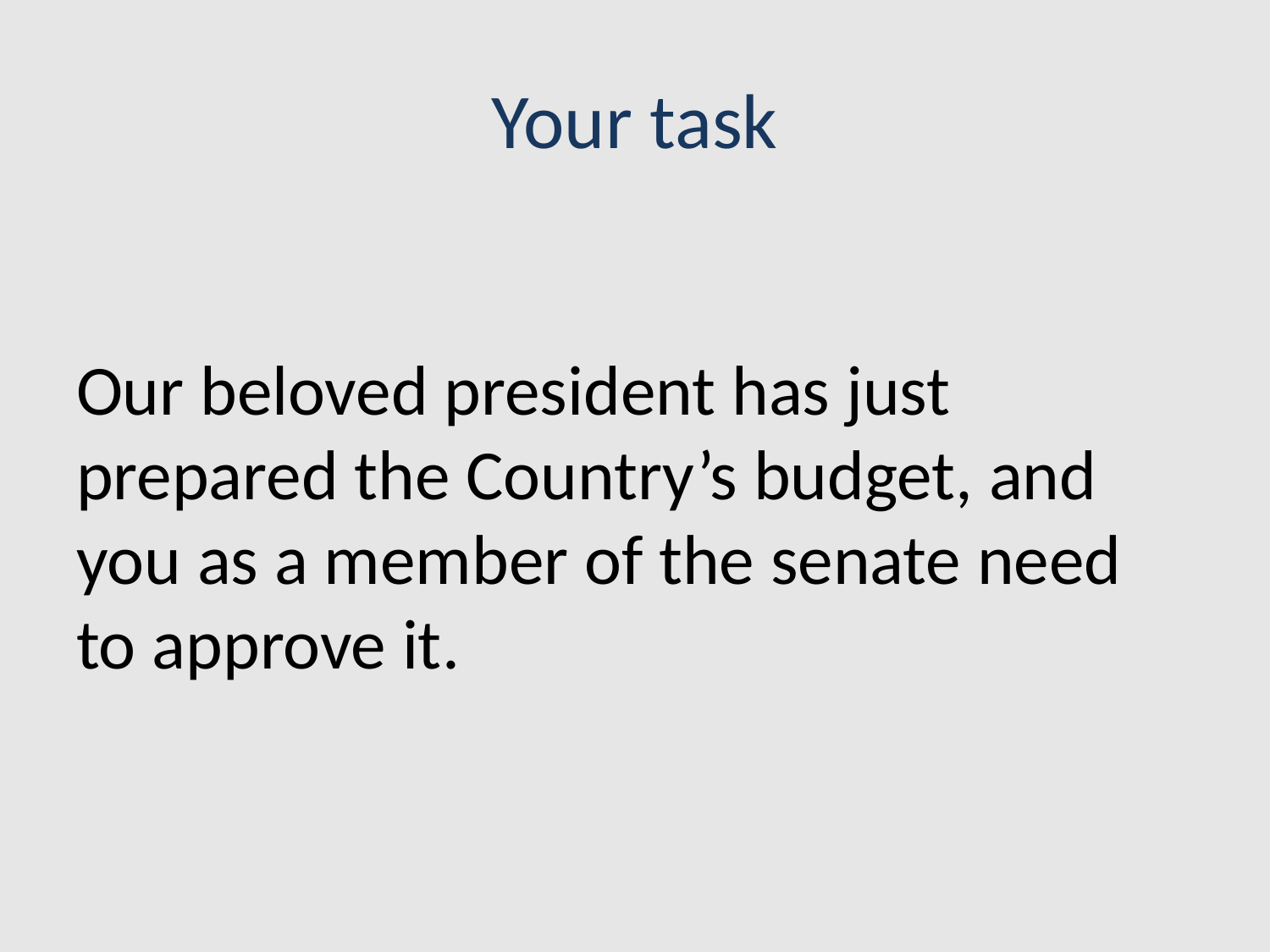

# Your task
Our beloved president has just prepared the Country’s budget, and you as a member of the senate need to approve it.